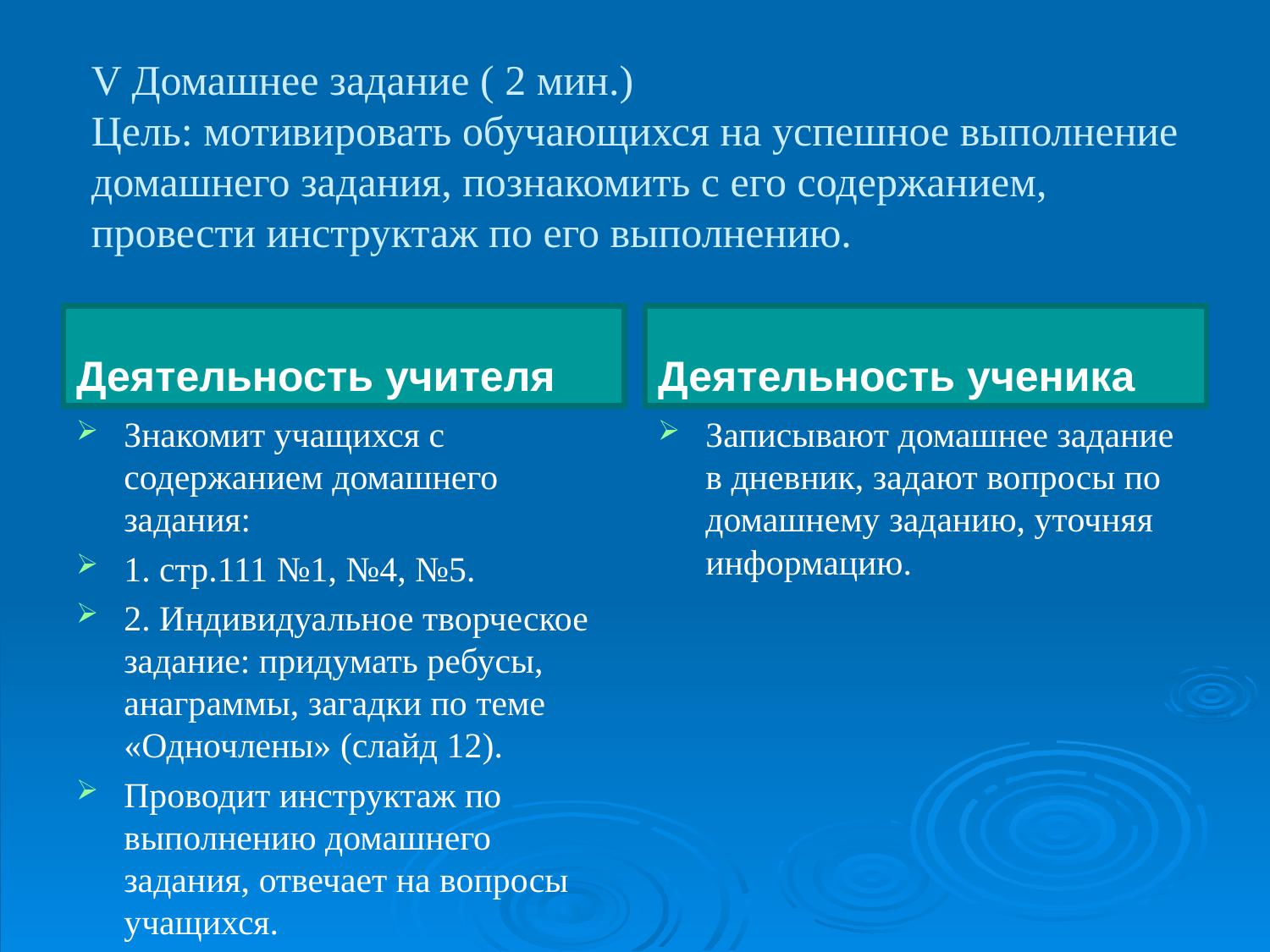

# V Домашнее задание ( 2 мин.) Цель: мотивировать обучающихся на успешное выполнение домашнего задания, познакомить с его содержанием, провести инструктаж по его выполнению.
Деятельность учителя
Деятельность ученика
Знакомит учащихся с содержанием домашнего задания:
1. стр.111 №1, №4, №5.
2. Индивидуальное творческое задание: придумать ребусы, анаграммы, загадки по теме «Одночлены» (слайд 12).
Проводит инструктаж по выполнению домашнего задания, отвечает на вопросы учащихся.
Записывают домашнее задание в дневник, задают вопросы по домашнему заданию, уточняя информацию.